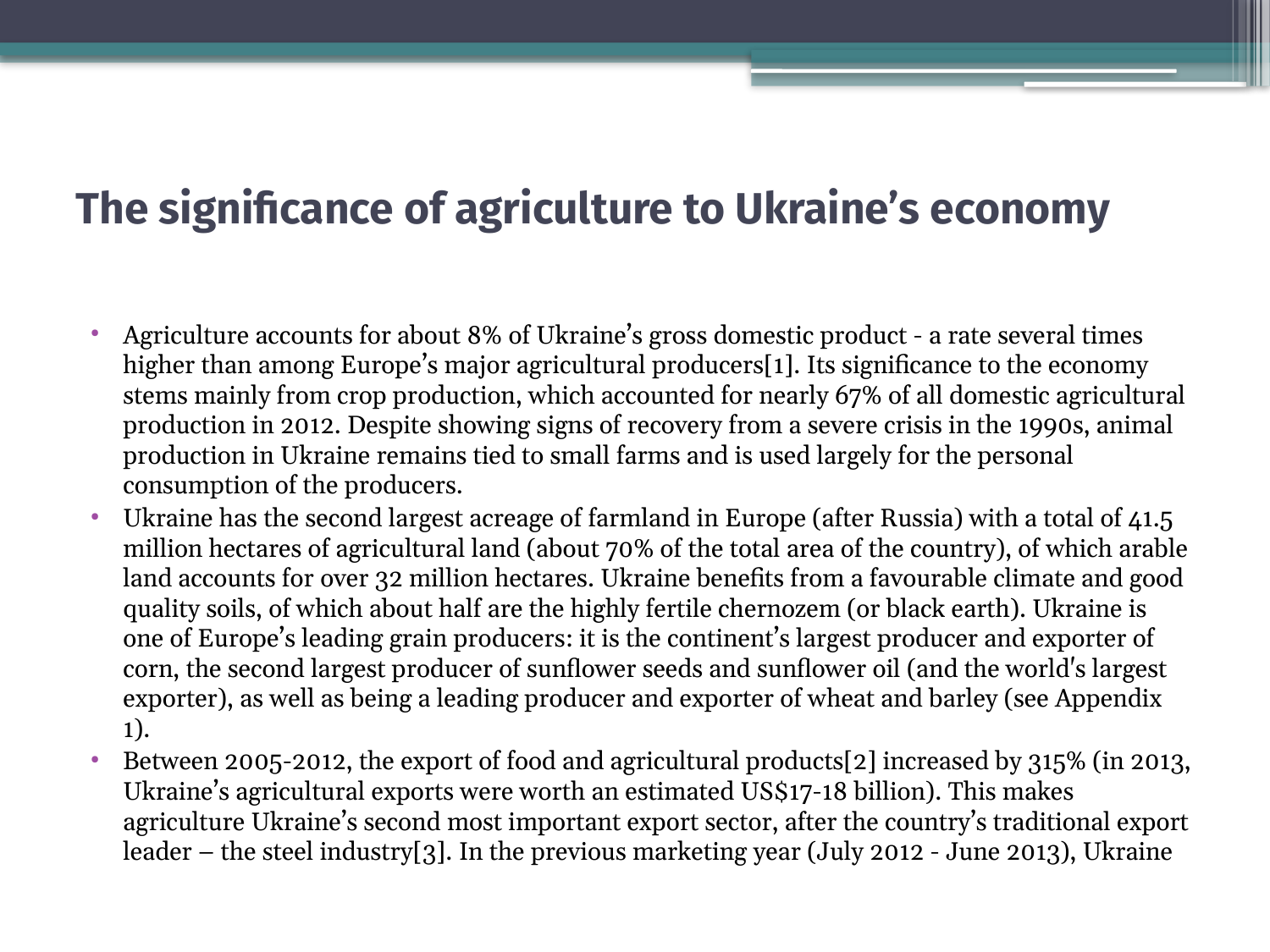

# The significance of agriculture to Ukraine’s economy
Agriculture accounts for about 8% of Ukraine’s gross domestic product - a rate several times higher than among Europe’s major agricultural producers[1]. Its significance to the economy stems mainly from crop production, which accounted for nearly 67% of all domestic agricultural production in 2012. Despite showing signs of recovery from a severe crisis in the 1990s, animal production in Ukraine remains tied to small farms and is used largely for the personal consumption of the producers.
Ukraine has ​the second largest acreage of farmland in Europe (after Russia) with a total of 41.5 million hectares of agricultural land (about 70% of the total area of the country), of which arable land accounts for over 32 million hectares. Ukraine benefits from a favourable climate and good quality soils, of which about half are the highly fertile chernozem (or black earth). Ukraine is one of Europe’s leading grain producers: it is the continent’s largest producer and exporter of corn, the second largest producer of sunflower seeds and sunflower oil (and the world's largest exporter), as well as being a leading producer and exporter of wheat and barley (see Appendix 1).
Between 2005-2012, the export of food and agricultural products[2] increased by 315% (in 2013, Ukraine’s agricultural exports were worth an estimated US$17-18 billion). This makes agriculture Ukraine’s second most important export sector, after the country’s traditional export leader – the steel industry[3]. In the previous marketing year (July 2012 - June 2013), Ukraine